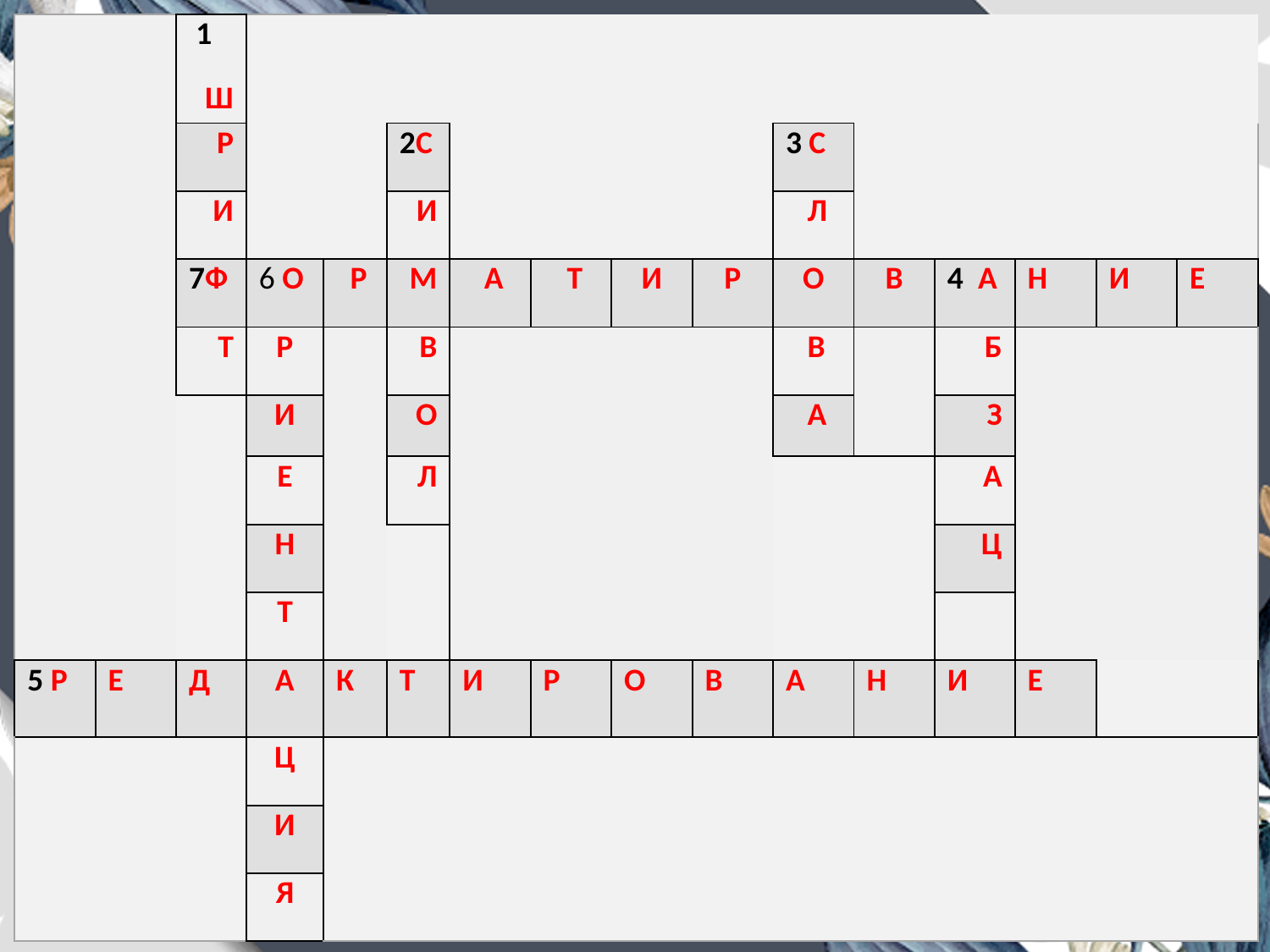

|  |  | 1 Ш |  |  |  |  |  |  |  |  |  |  |  |  |  |
| --- | --- | --- | --- | --- | --- | --- | --- | --- | --- | --- | --- | --- | --- | --- | --- |
|  |  | Р |  |  | 2С |  |  |  |  | 3 С |  |  |  |  |  |
|  |  | И |  |  | И |  |  |  |  | Л |  |  |  |  |  |
|  |  | 7Ф | 6 О | Р | М | А | Т | И | Р | О | В | 4 А | Н | И | Е |
|  |  | Т | Р |  | В |  |  |  |  | В |  | Б |  |  |  |
|  |  |  | И |  | О |  |  |  |  | А |  | З |  |  |  |
|  |  |  | Е |  | Л |  |  |  |  |  |  | А |  |  |  |
|  |  |  | Н |  |  |  |  |  |  |  |  | Ц |  |  |  |
|  |  |  | Т |  |  |  |  |  |  |  |  |  |  |  |  |
| 5 Р | Е | Д | А | К | Т | И | Р | О | В | А | Н | И | Е |  |  |
|  |  |  | Ц |  |  |  |  |  |  |  |  |  |  |  |  |
|  |  |  | И |  |  |  |  |  |  |  |  |  |  |  |  |
|  |  |  | Я |  |  |  |  |  |  |  |  |  |  |  |  |